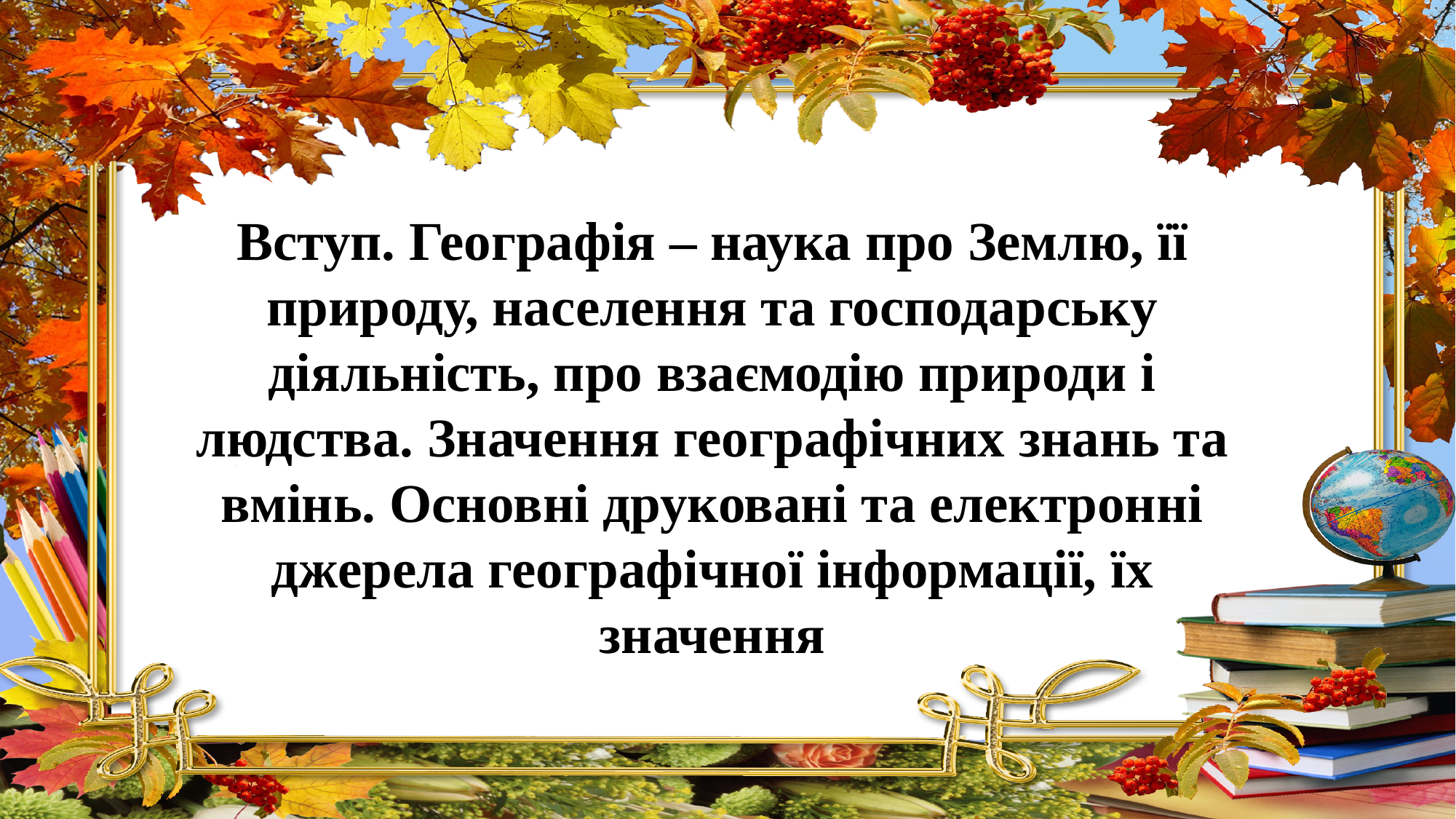

# Вступ. Географія – наука про Землю, її природу, населення та господарську діяльність, про взаємодію природи і людства. Значення географічних знань та вмінь. Основні друковані та електронні джерела географічної інформації, їх значення